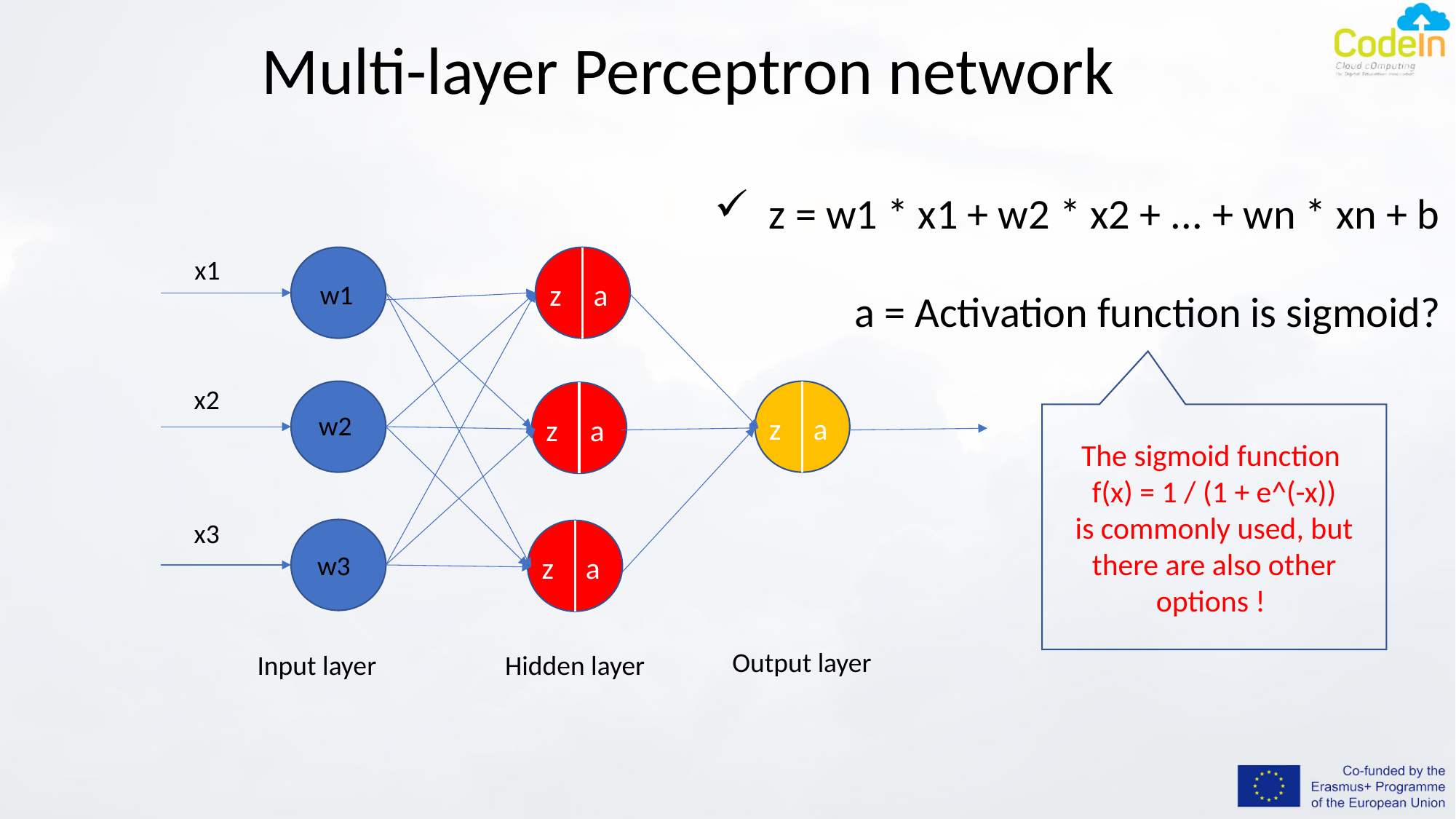

# Multi-layer Perceptron network
z = w1 * x1 + w2 * x2 + ... + wn * xn + b
x1

z
a
w1
a = Activation function is sigmoid?
x2

w2
z
a
The sigmoid function
f(x) = 1 / (1 + e^(-x))
is commonly used, but there are also other options !
z
a
x3

w3
z
a
Output layer
Input layer
Hidden layer